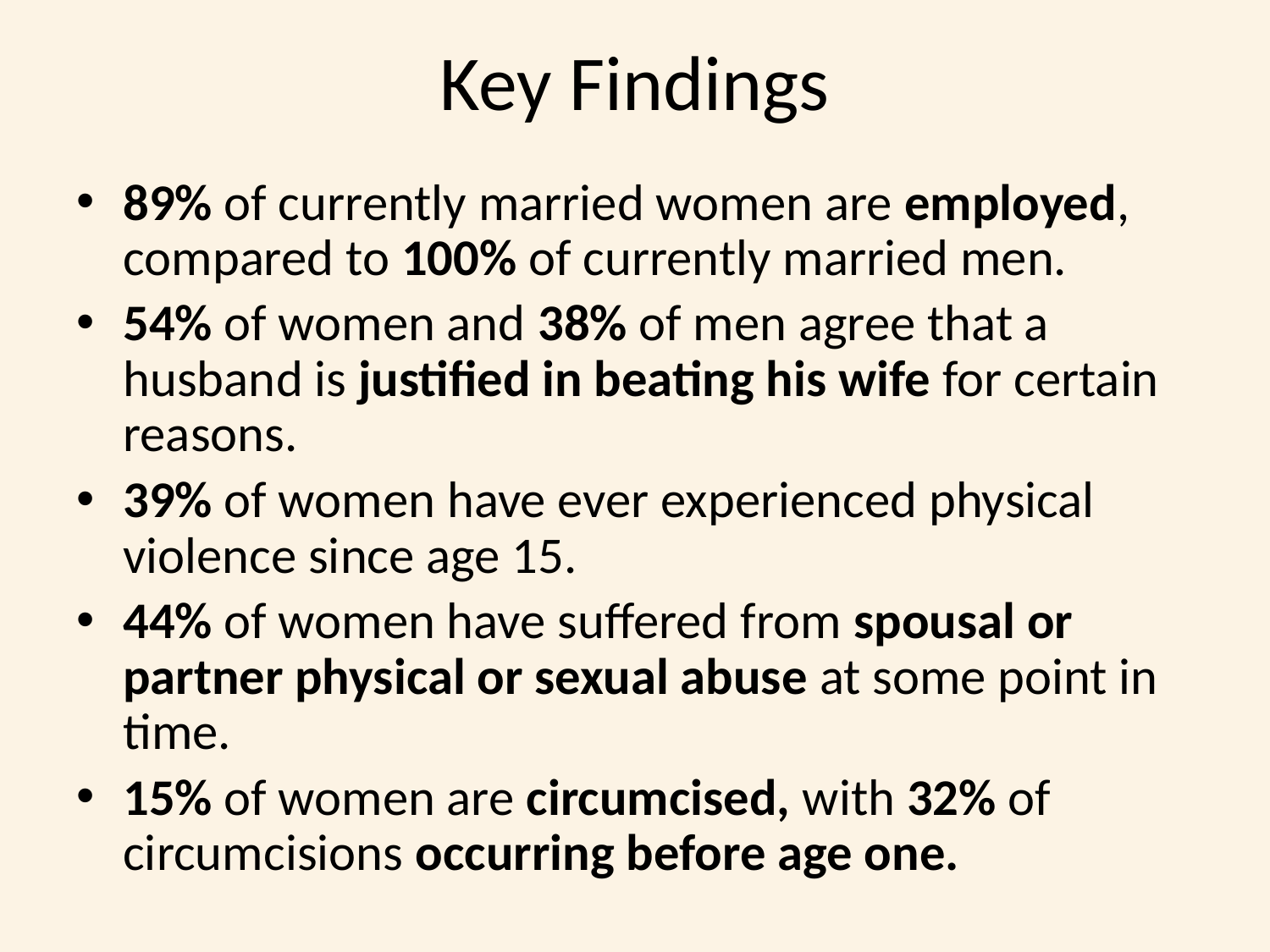

# Key Findings
89% of currently married women are employed, compared to 100% of currently married men.
54% of women and 38% of men agree that a husband is justified in beating his wife for certain reasons.
39% of women have ever experienced physical violence since age 15.
44% of women have suffered from spousal or partner physical or sexual abuse at some point in time.
15% of women are circumcised, with 32% of circumcisions occurring before age one.